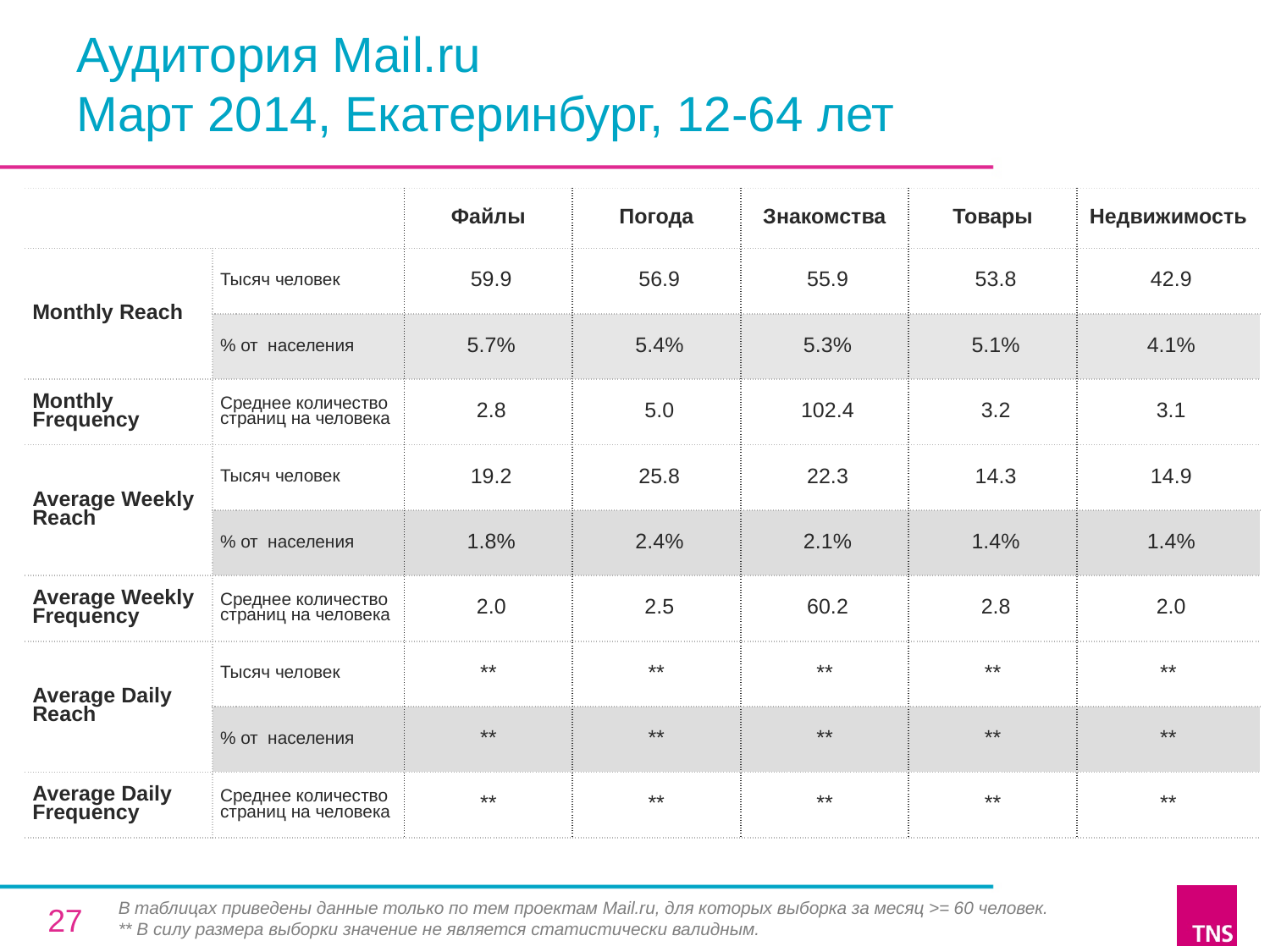

# Аудитория Mail.ru Март 2014, Екатеринбург, 12-64 лет
|  |  | Файлы | Погода | Знакомства | Товары | Недвижимость |
| --- | --- | --- | --- | --- | --- | --- |
| Monthly Reach | Тысяч человек | 59.9 | 56.9 | 55.9 | 53.8 | 42.9 |
|  | % от населения | 5.7% | 5.4% | 5.3% | 5.1% | 4.1% |
| Monthly Frequency | Среднее количество страниц на человека | 2.8 | 5.0 | 102.4 | 3.2 | 3.1 |
| Average Weekly Reach | Тысяч человек | 19.2 | 25.8 | 22.3 | 14.3 | 14.9 |
|  | % от населения | 1.8% | 2.4% | 2.1% | 1.4% | 1.4% |
| Average Weekly Frequency | Среднее количество страниц на человека | 2.0 | 2.5 | 60.2 | 2.8 | 2.0 |
| Average Daily Reach | Тысяч человек | \*\* | \*\* | \*\* | \*\* | \*\* |
|  | % от населения | \*\* | \*\* | \*\* | \*\* | \*\* |
| Average Daily Frequency | Среднее количество страниц на человека | \*\* | \*\* | \*\* | \*\* | \*\* |
В таблицах приведены данные только по тем проектам Mail.ru, для которых выборка за месяц >= 60 человек.
** В силу размера выборки значение не является статистически валидным.
27